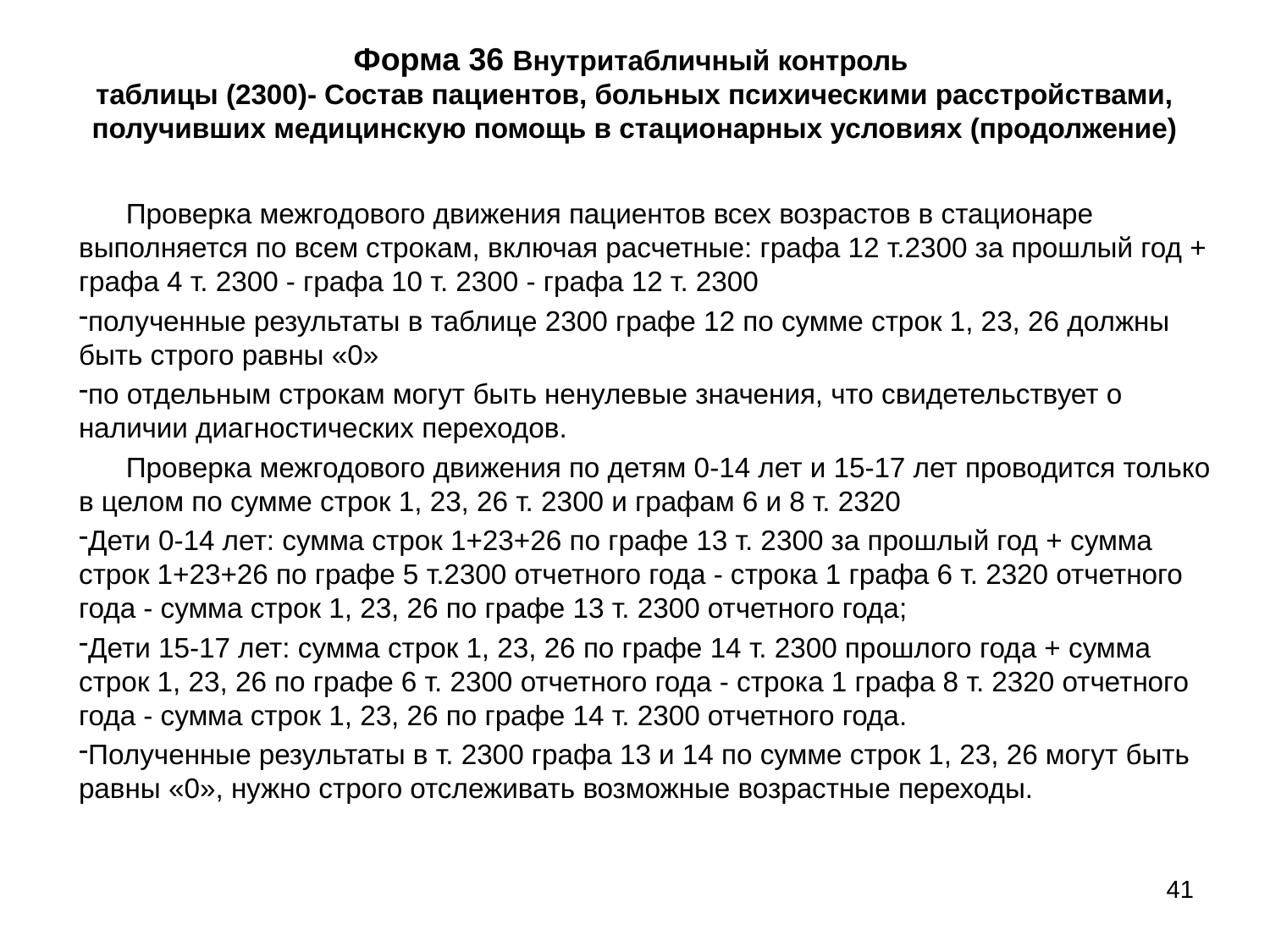

Форма 36 Внутритабличный контроль
таблицы (2300)- Состав пациентов, больных психическими расстройствами, получивших медицинскую помощь в стационарных условиях (продолжение)
      Проверка межгодового движения пациентов всех возрастов в стационаре выполняется по всем строкам, включая расчетные: графа 12 т.2300 за прошлый год + графа 4 т. 2300 - графа 10 т. 2300 - графа 12 т. 2300
полученные результаты в таблице 2300 графе 12 по сумме строк 1, 23, 26 должны быть строго равны «0»
по отдельным строкам могут быть ненулевые значения, что свидетельствует о наличии диагностических переходов.
      Проверка межгодового движения по детям 0-14 лет и 15-17 лет проводится только в целом по сумме строк 1, 23, 26 т. 2300 и графам 6 и 8 т. 2320
Дети 0-14 лет: сумма строк 1+23+26 по графе 13 т. 2300 за прошлый год + сумма строк 1+23+26 по графе 5 т.2300 отчетного года - строка 1 графа 6 т. 2320 отчетного года - сумма строк 1, 23, 26 по графе 13 т. 2300 отчетного года;
Дети 15-17 лет: сумма строк 1, 23, 26 по графе 14 т. 2300 прошлого года + сумма строк 1, 23, 26 по графе 6 т. 2300 отчетного года - строка 1 графа 8 т. 2320 отчетного года - сумма строк 1, 23, 26 по графе 14 т. 2300 отчетного года.
Полученные результаты в т. 2300 графа 13 и 14 по сумме строк 1, 23, 26 могут быть равны «0», нужно строго отслеживать возможные возрастные переходы.
41